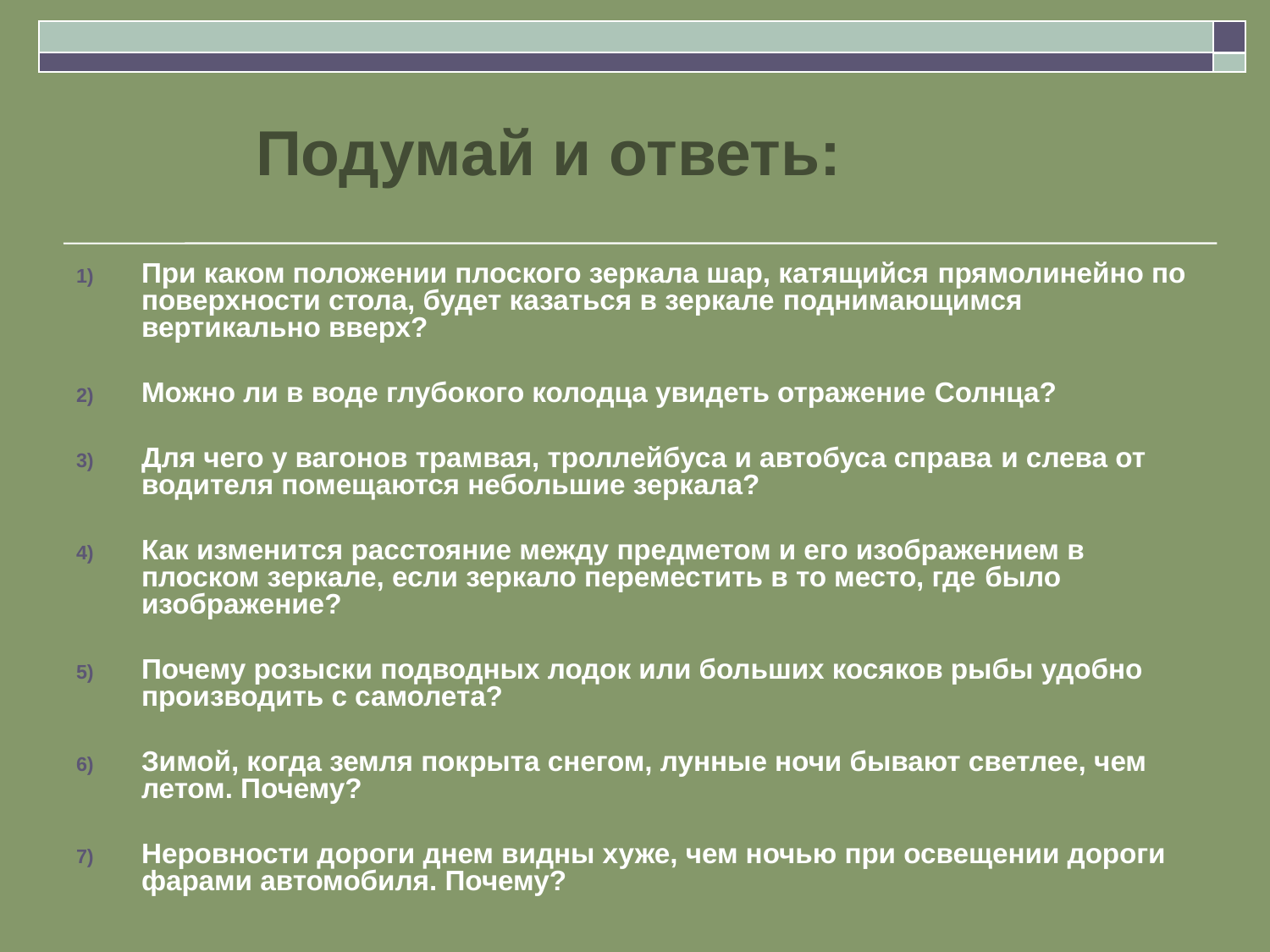

Подумай и ответь:

При каком положении плоского зеркала шар, катящийся прямолинейно по поверхности стола, будет казаться в зеркале поднимающимся вертикально вверх?

Можно ли в воде глубокого колодца увидеть отражение Солнца?

Для чего у вагонов трамвая, троллейбуса и автобуса справа и слева от водителя помещаются небольшие зеркала?

Как изменится расстояние между предметом и его изображением в плоском зеркале, если зеркало переместить в то место, где было изображение?

Почему розыски подводных лодок или больших косяков рыбы удобно производить с самолета?

Зимой, когда земля покрыта снегом, лунные ночи бывают светлее, чем летом. Почему?

Неровности дороги днем видны хуже, чем ночью при освещении дороги фарами автомобиля. Почему?